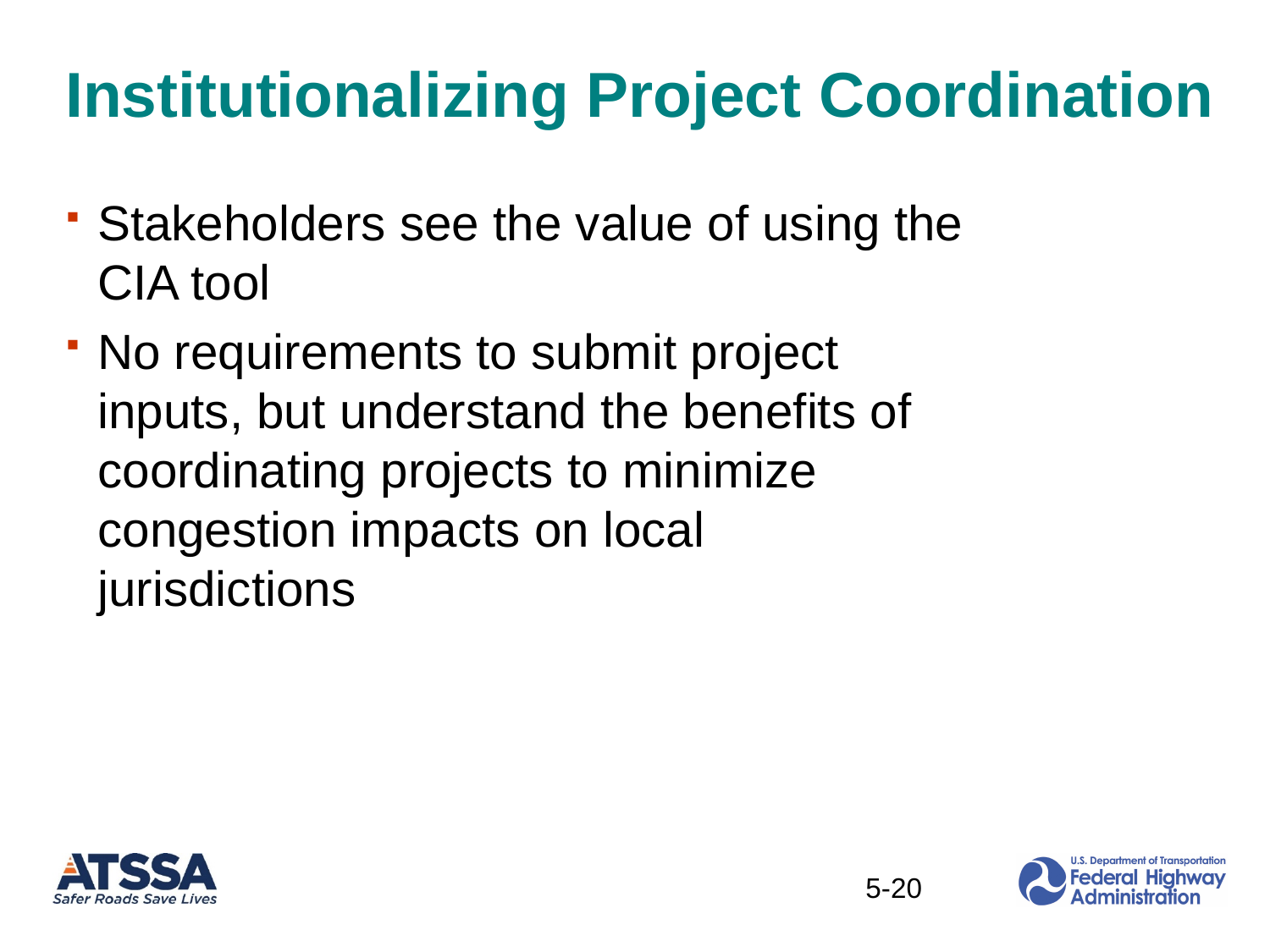

# Institutionalizing Project Coordination
Stakeholders see the value of using the CIA tool
No requirements to submit project inputs, but understand the benefits of coordinating projects to minimize congestion impacts on local jurisdictions